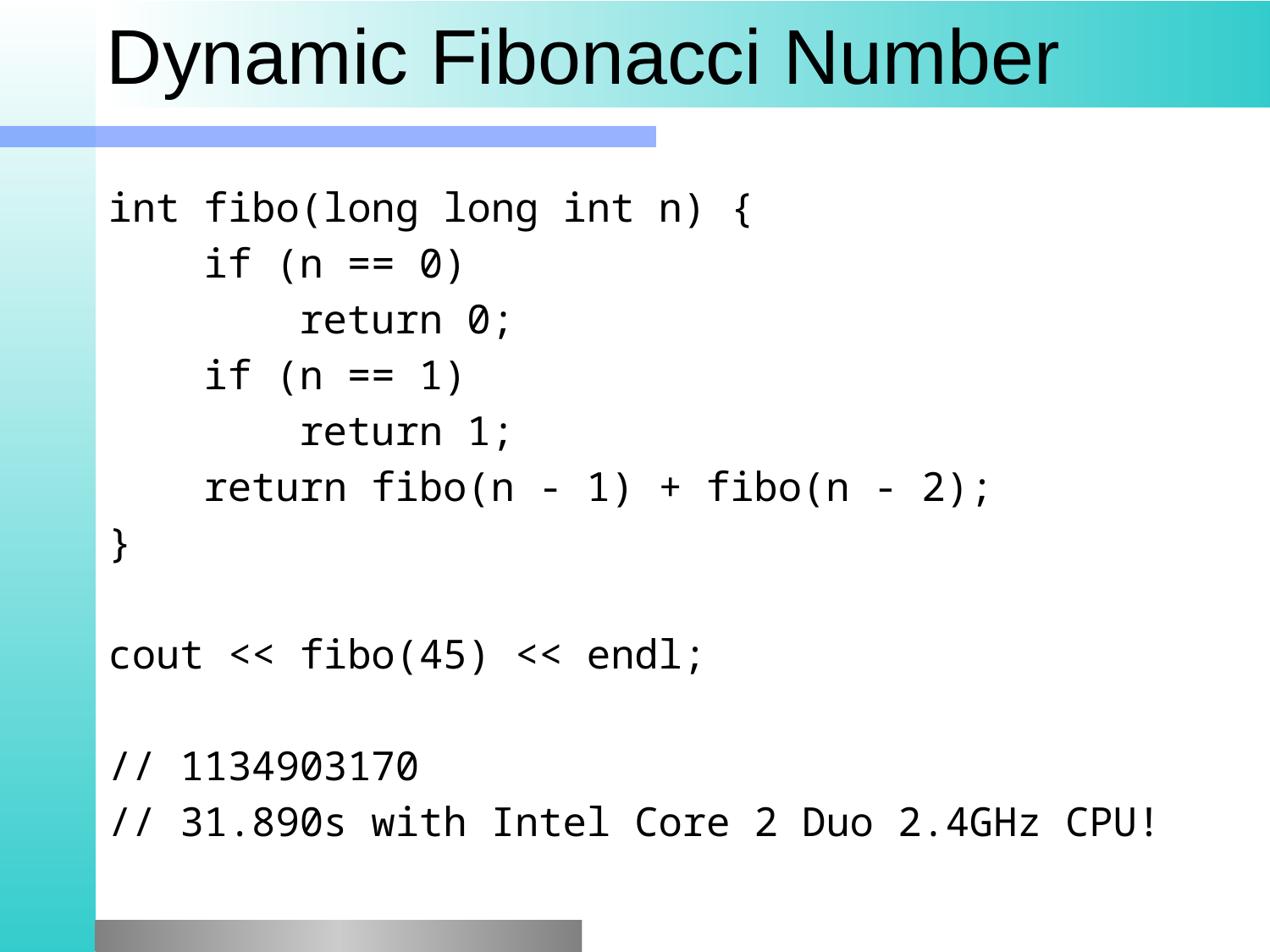

# Dynamic Fibonacci Number
int fibo(long long int n) {
    if (n == 0)
        return 0;
    if (n == 1)
        return 1;
    return fibo(n - 1) + fibo(n - 2);
}

cout << fibo(45) << endl;

// 1134903170
// 31.890s with Intel Core 2 Duo 2.4GHz CPU!